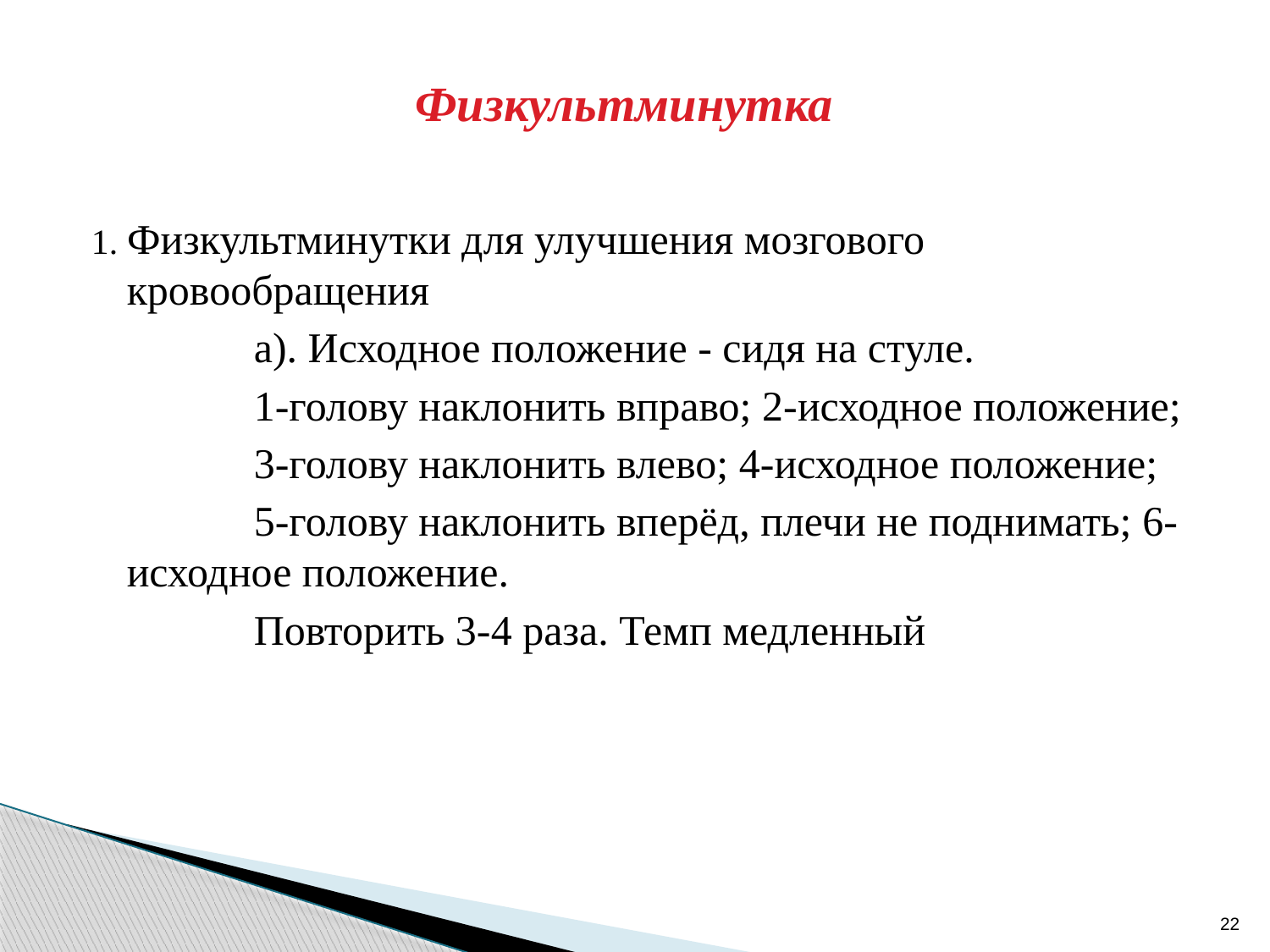

# Физкультминутка
1. Физкультминутки для улучшения мозгового кровообращения
		а). Исходное положение - сидя на стуле.
		1-голову наклонить вправо; 2-исходное положение;
		3-голову наклонить влево; 4-исходное положение;
		5-голову наклонить вперёд, плечи не поднимать; 6-исходное положение.
		Повторить 3-4 раза. Темп медленный

22